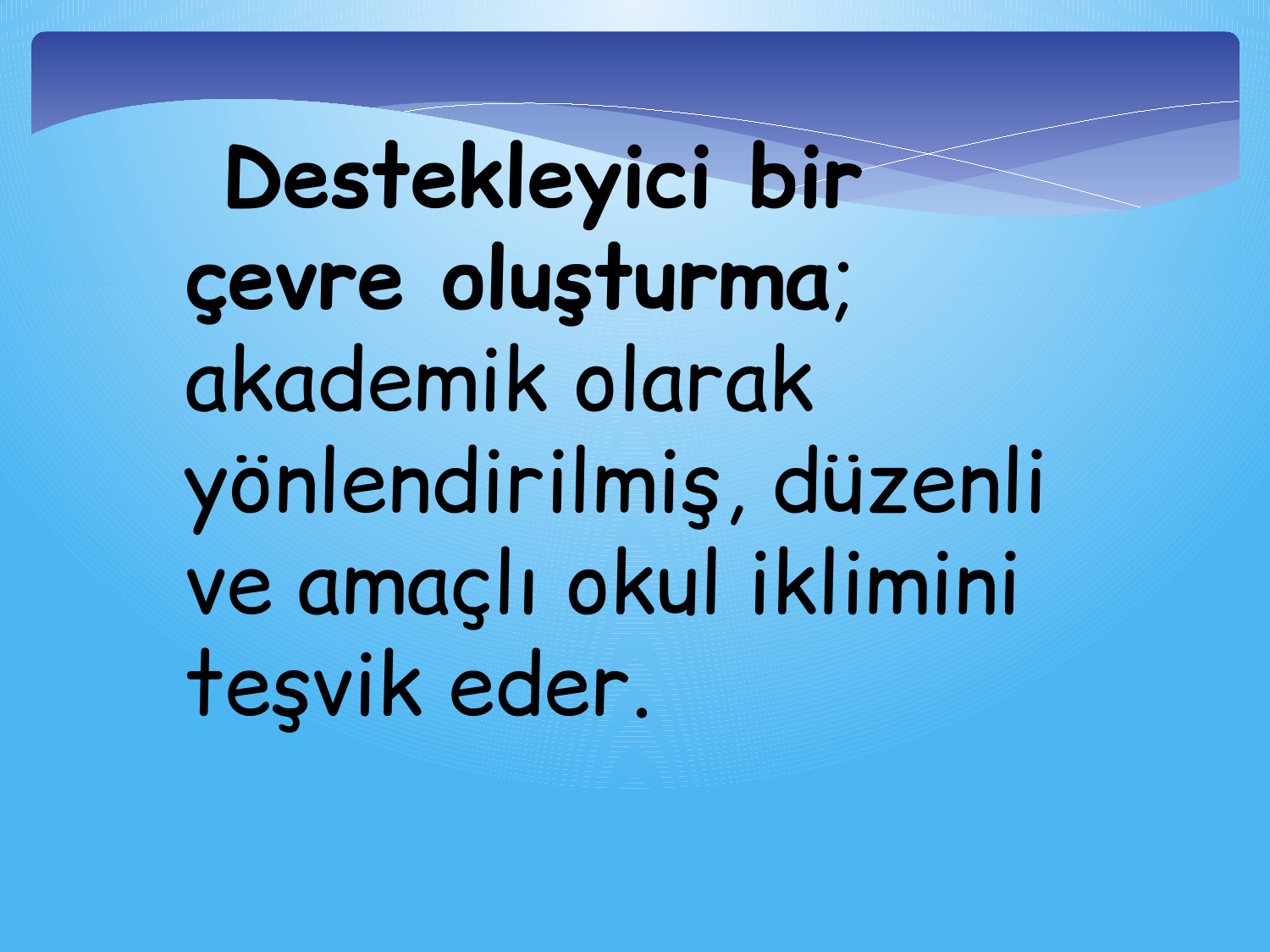

Destekleyici bir çevre oluşturma; akademik olarak yönlendirilmiş, düzenli ve amaçlı okul iklimini teşvik eder.